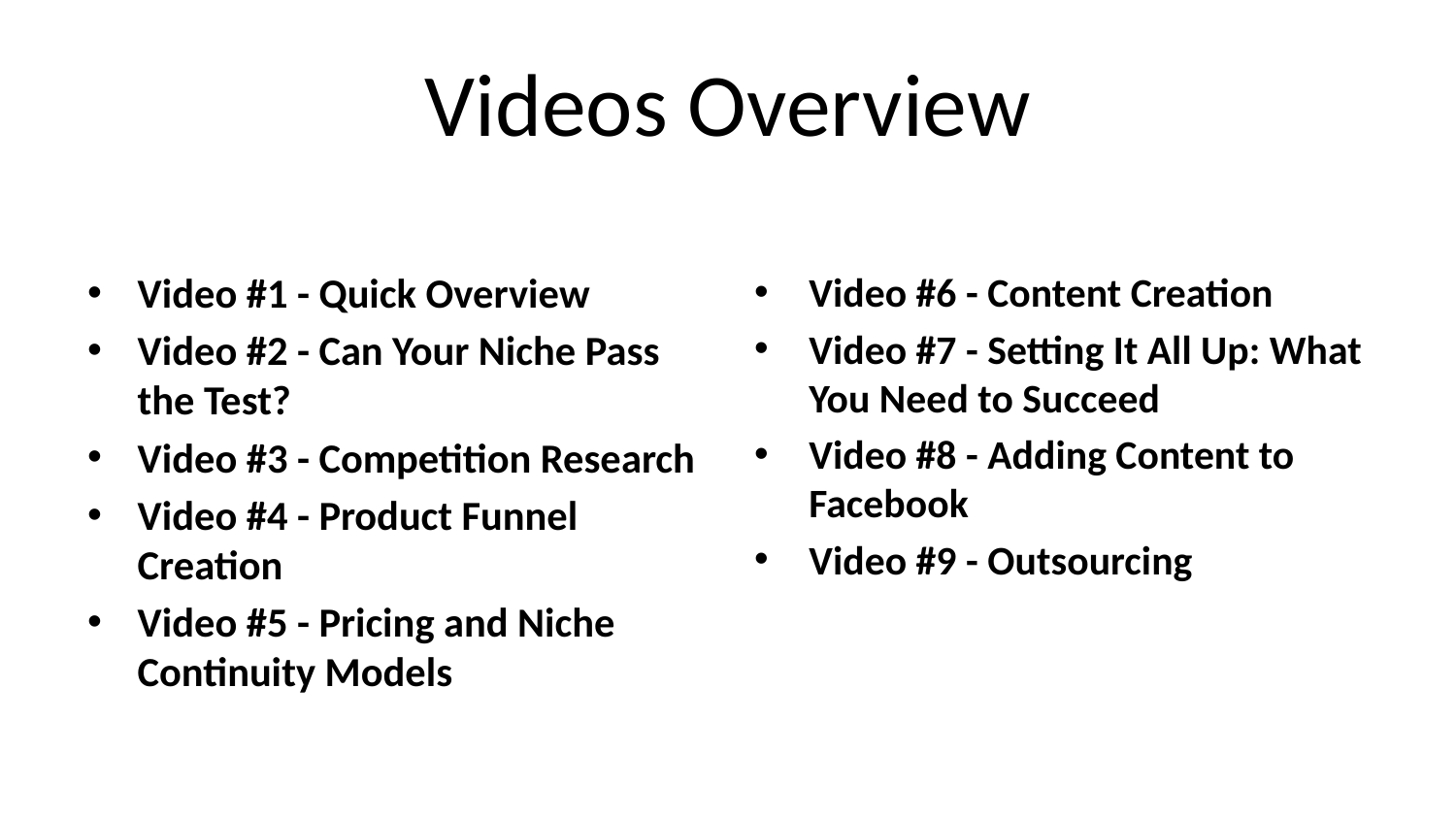

# Videos Overview

Video #1 - Quick Overview
Video #2 - Can Your Niche Pass the Test?
Video #3 - Competition Research
Video #4 - Product Funnel Creation
Video #5 - Pricing and Niche Continuity Models
Video #6 - Content Creation
Video #7 - Setting It All Up: What You Need to Succeed
Video #8 - Adding Content to Facebook
Video #9 - Outsourcing